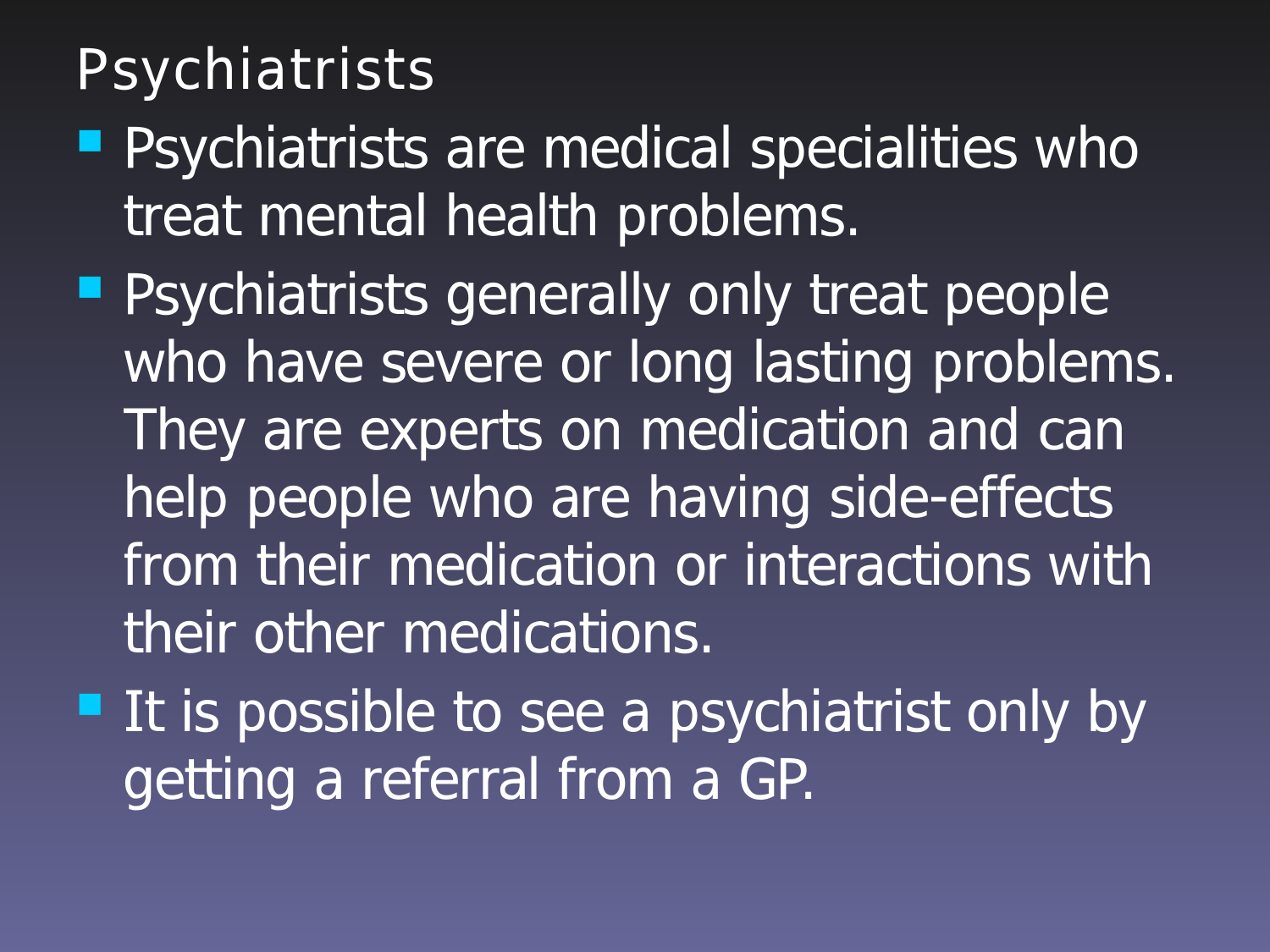

Psychiatrists
Psychiatrists are medical specialities who treat mental health problems.
Psychiatrists generally only treat people who have severe or long lasting problems. They are experts on medication and can help people who are having side-effects from their medication or interactions with their other medications.
It is possible to see a psychiatrist only by getting a referral from a GP.